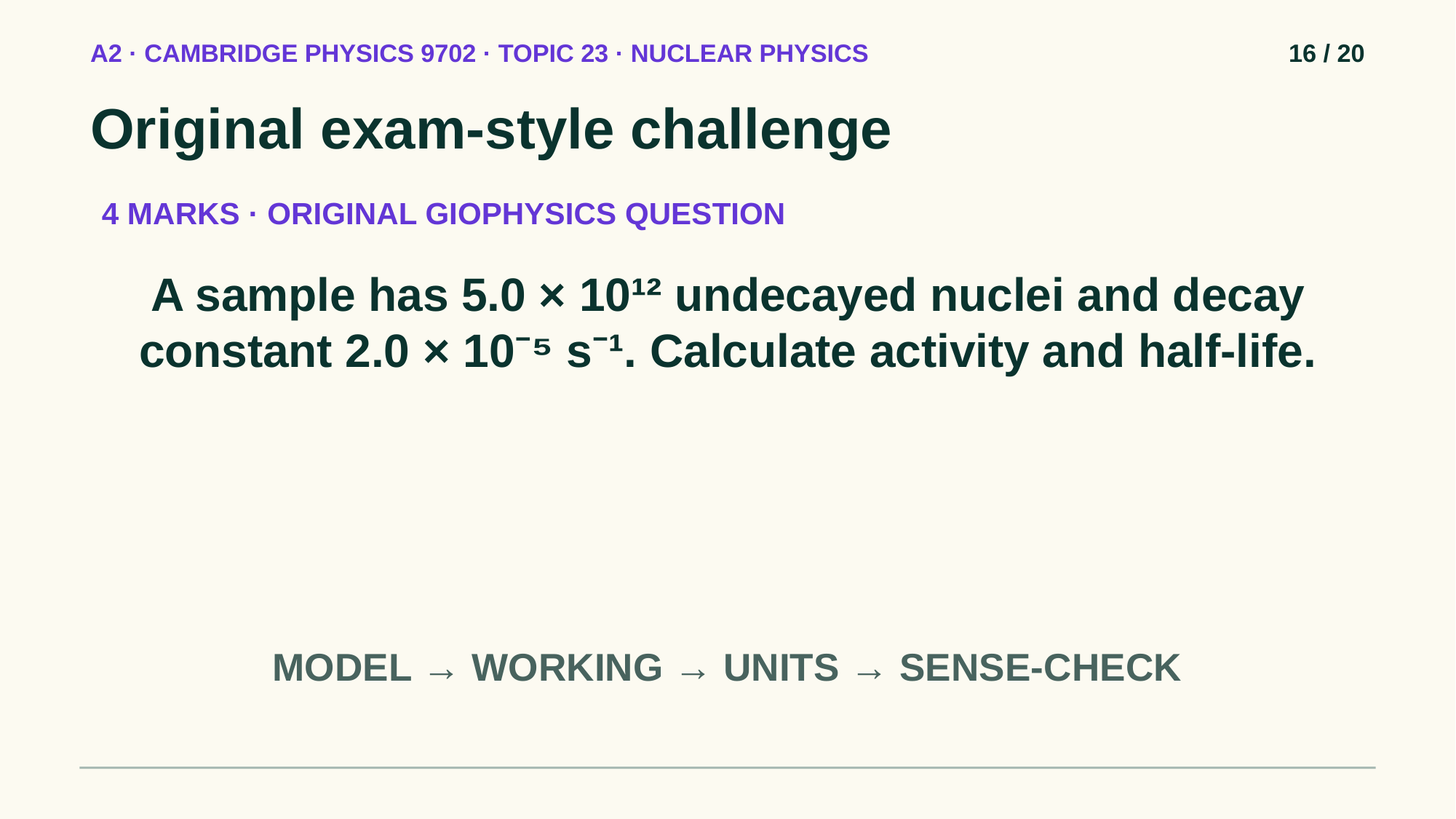

A2 · CAMBRIDGE PHYSICS 9702 · TOPIC 23 · NUCLEAR PHYSICS
16 / 20
Original exam-style challenge
4 MARKS · ORIGINAL GIOPHYSICS QUESTION
A sample has 5.0 × 10¹² undecayed nuclei and decay constant 2.0 × 10⁻⁵ s⁻¹. Calculate activity and half-life.
MODEL → WORKING → UNITS → SENSE-CHECK